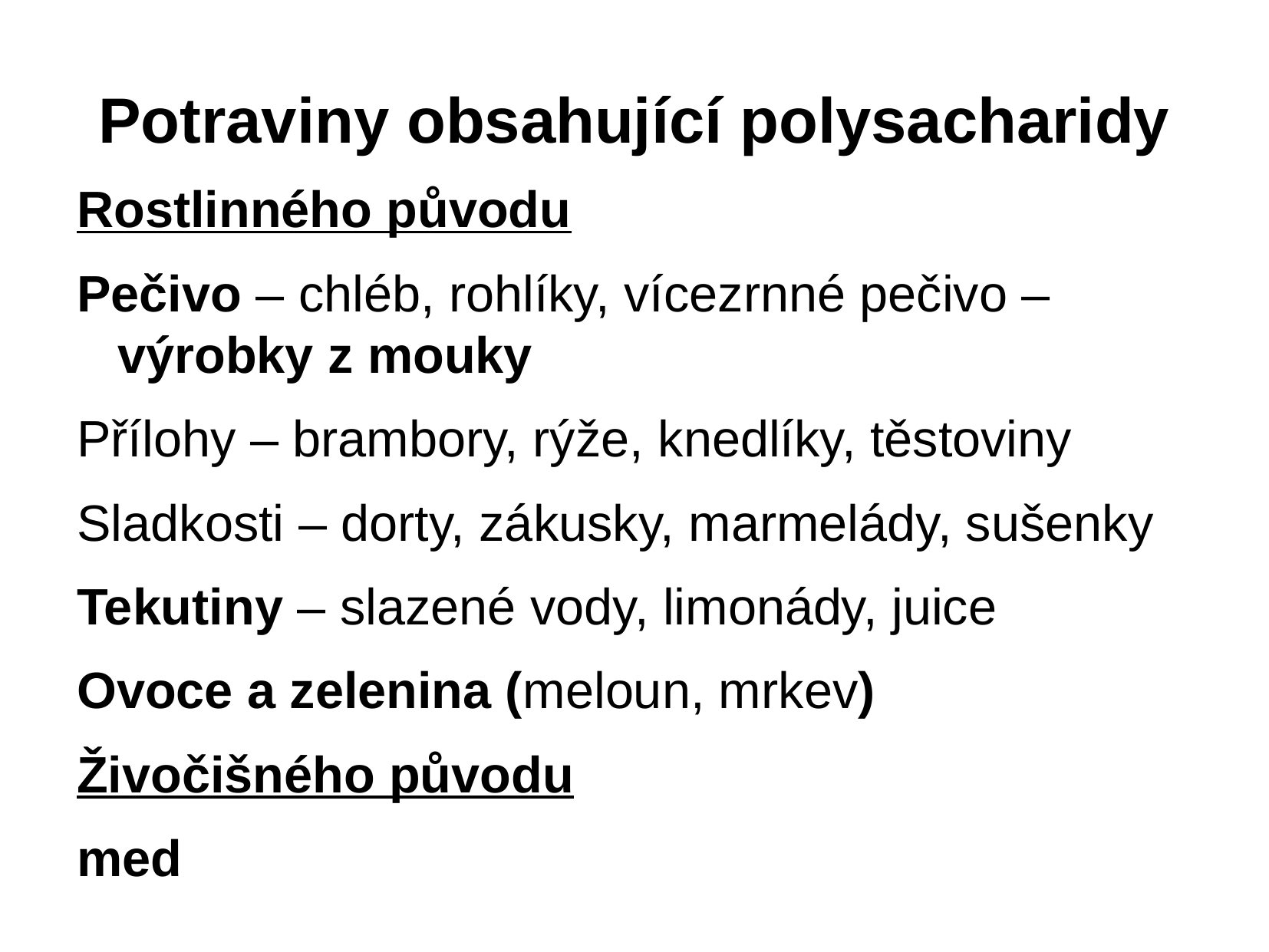

# Potraviny obsahující polysacharidy
Rostlinného původu
Pečivo – chléb, rohlíky, vícezrnné pečivo – výrobky z mouky
Přílohy – brambory, rýže, knedlíky, těstoviny
Sladkosti – dorty, zákusky, marmelády, sušenky
Tekutiny – slazené vody, limonády, juice
Ovoce a zelenina (meloun, mrkev)
Živočišného původu
med